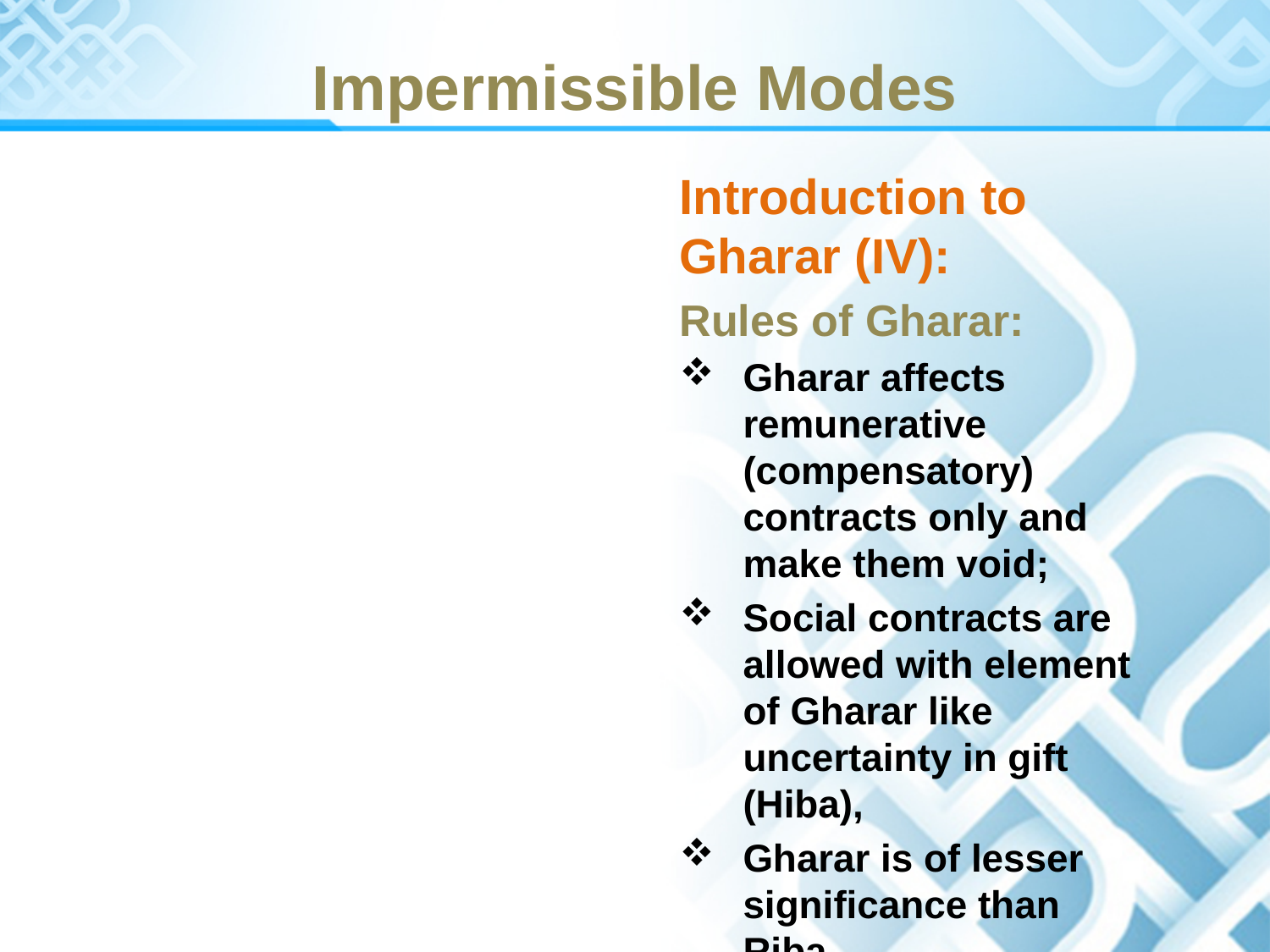

Impermissible Modes
Introduction to Gharar (IV):
Rules of Gharar:
Gharar affects remunerative  (compensatory) contracts only and make them void;
Social contracts are allowed with element of Gharar like uncertainty in gift (Hiba),
Gharar is of lesser significance than Riba.